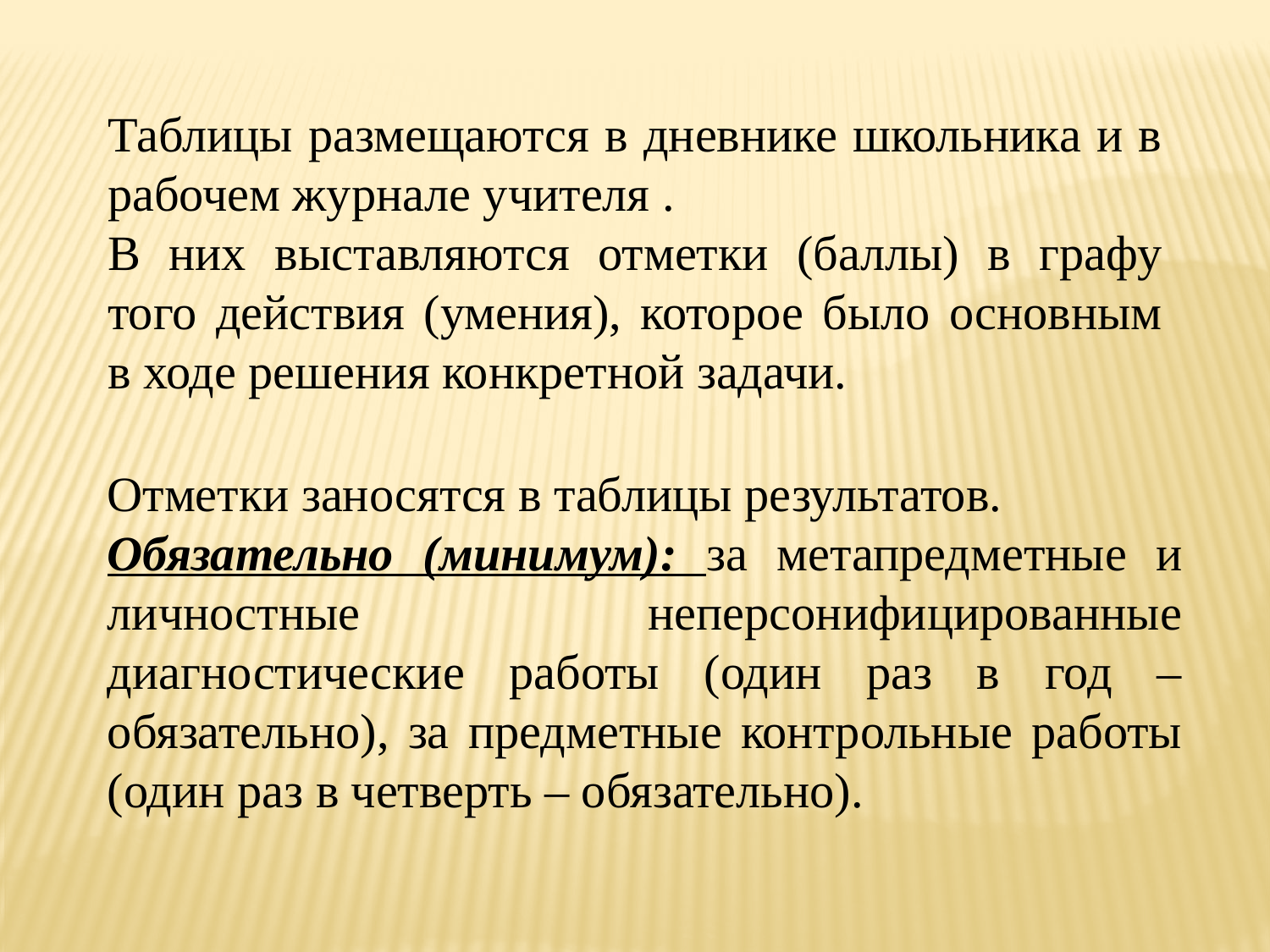

Таблицы размещаются в дневнике школьника и в рабочем журнале учителя .
В них выставляются отметки (баллы) в графу того действия (умения), которое было основным в ходе решения конкретной задачи.
Отметки заносятся в таблицы результатов.
Обязательно (минимум): за метапредметные и личностные неперсонифицированные диагностические работы (один раз в год – обязательно), за предметные контрольные работы (один раз в четверть – обязательно).